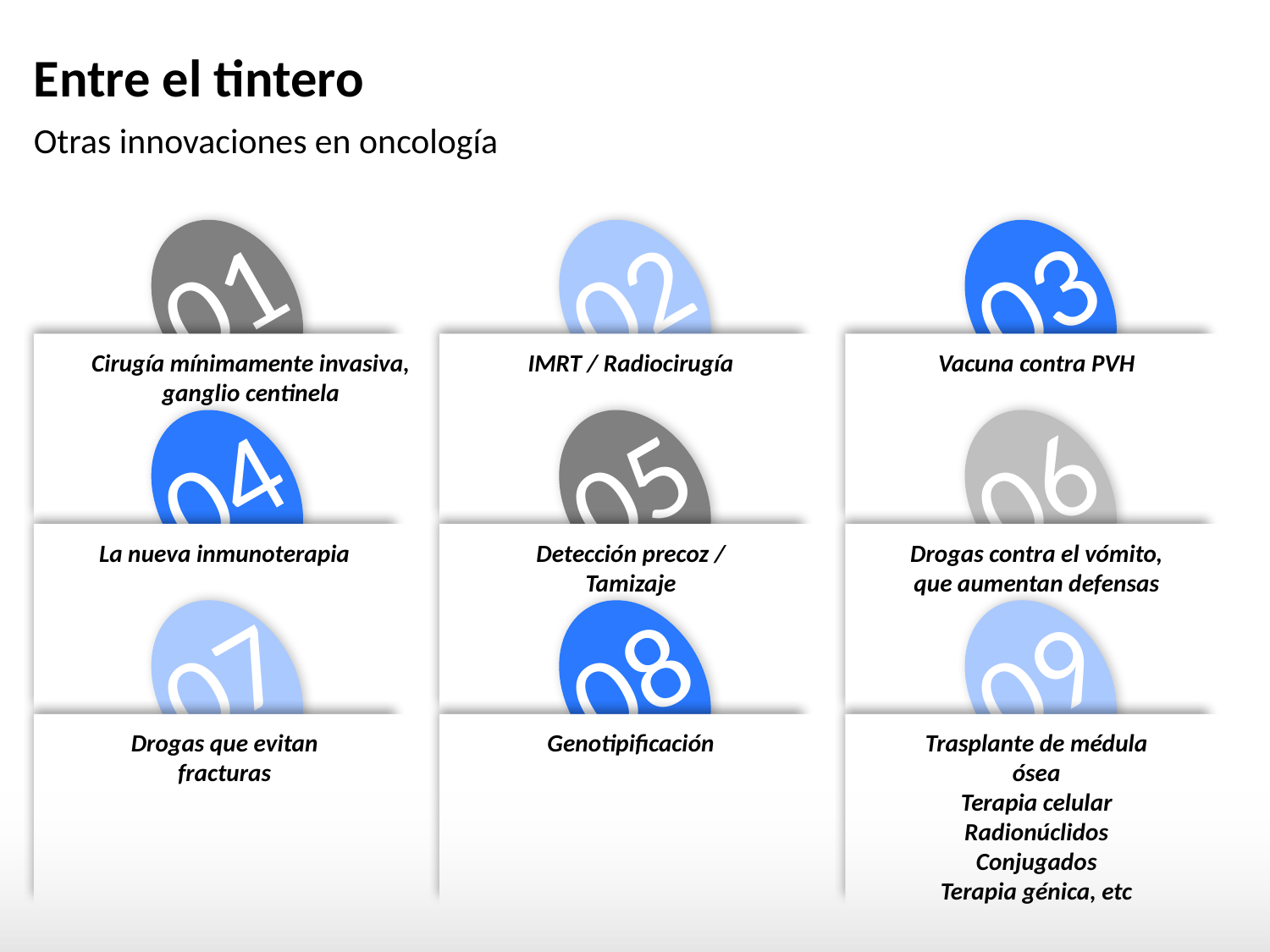

# Entre el tintero
Otras innovaciones en oncología
01
02
03

Cirugía mínimamente invasiva, ganglio centinela
IMRT / Radiocirugía
Vacuna contra PVH
04
05
06

La nueva inmunoterapia
Detección precoz / Tamizaje
Drogas contra el vómito, que aumentan defensas
07
08
09

Drogas que evitan fracturas
Genotipificación
Trasplante de médula ósea
Terapia celular
Radionúclidos
Conjugados
Terapia génica, etc